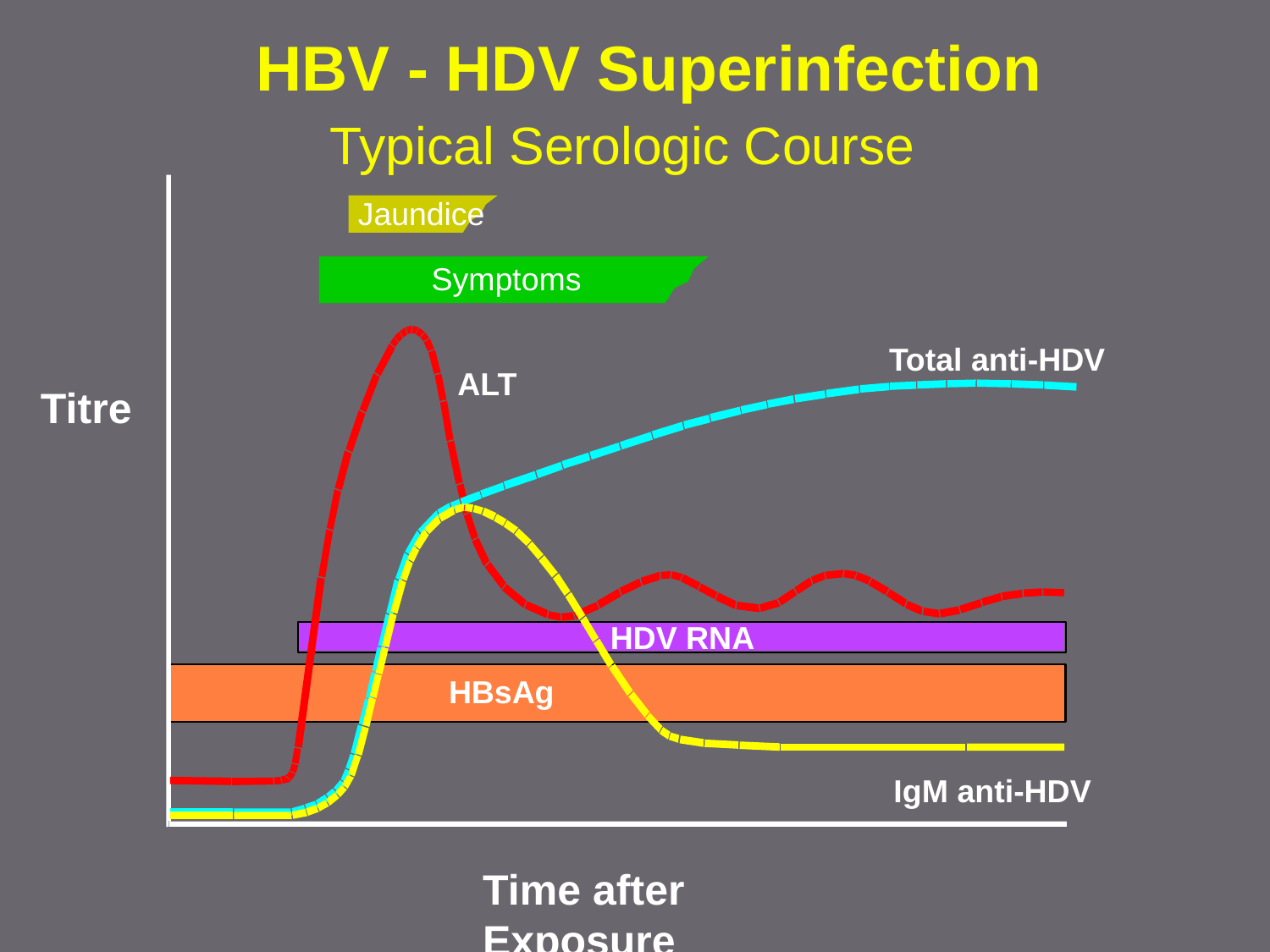

HBV - HDV Superinfection
Typical Serologic Course

Jaundice

Symptoms

Total anti-HDV

ALT

Titre

HDV RNA

HBsAg

IgM anti-HDV

Time after Exposure